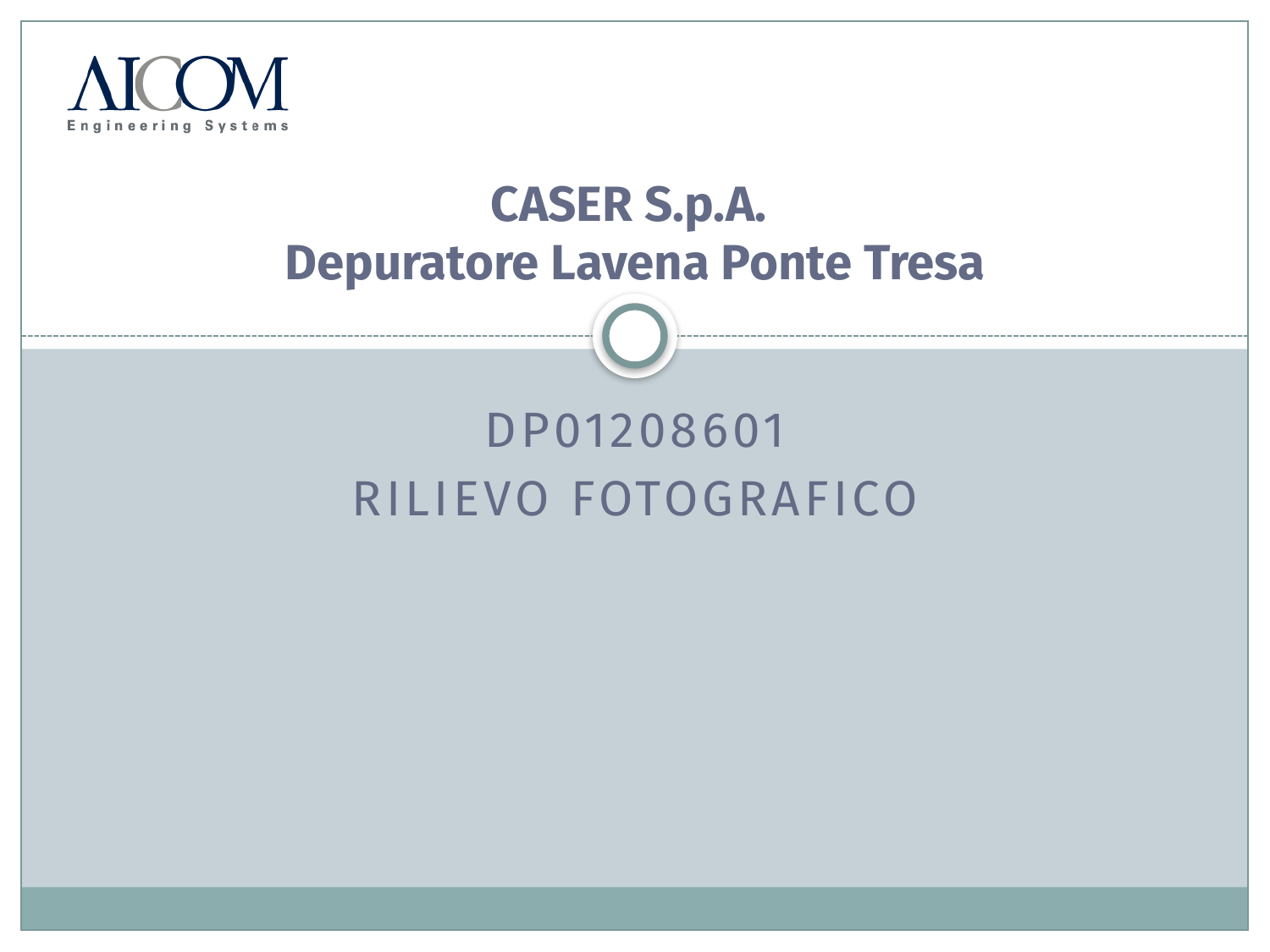

# CASER S.p.A. Depuratore Lavena Ponte Tresa
DP01208601
Rilievo fotografico